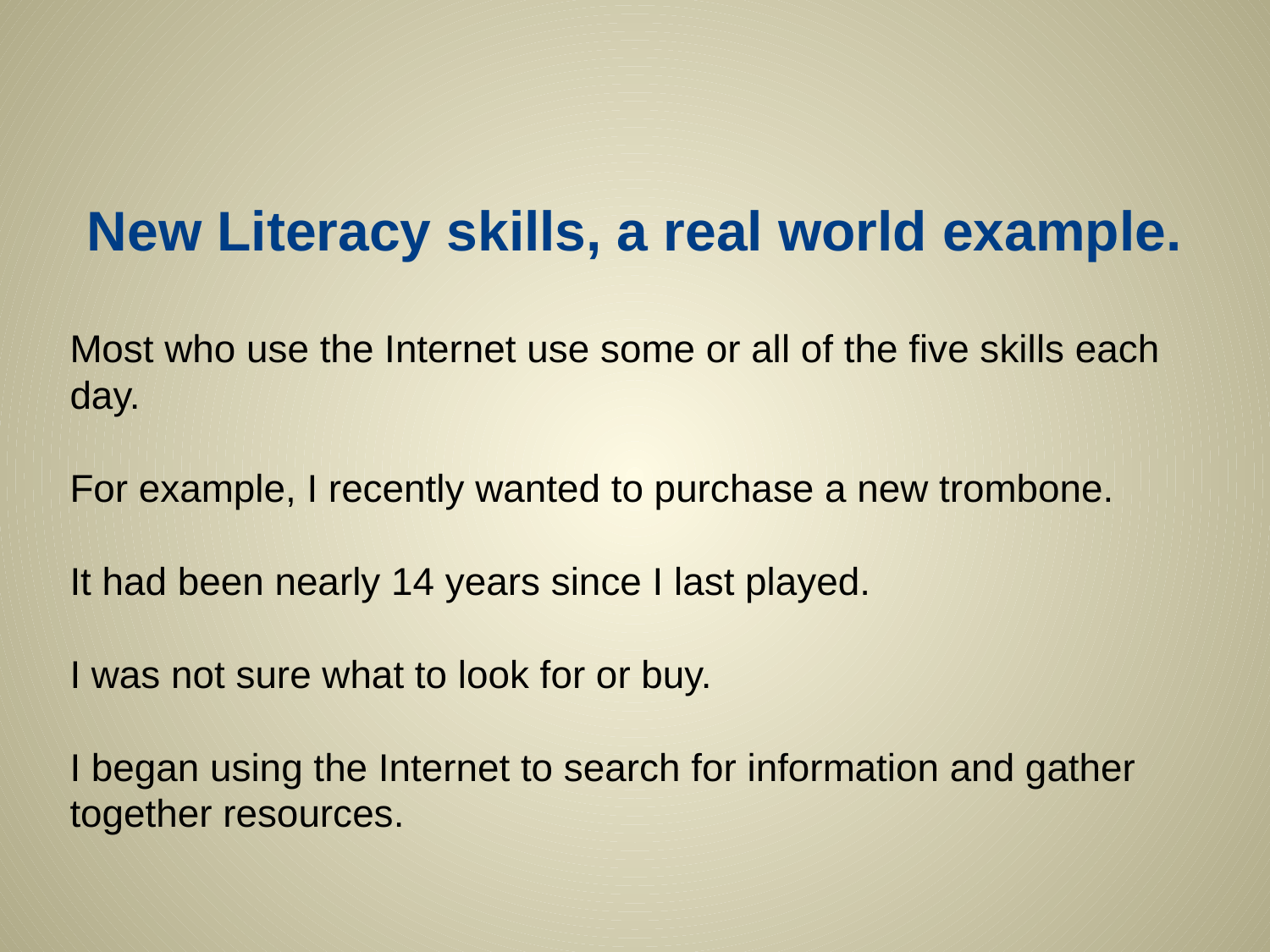

# New Literacy skills, a real world example.

Most who use the Internet use some or all of the five skills each day.

For example, I recently wanted to purchase a new trombone.

It had been nearly 14 years since I last played.

I was not sure what to look for or buy.

I began using the Internet to search for information and gather together resources.